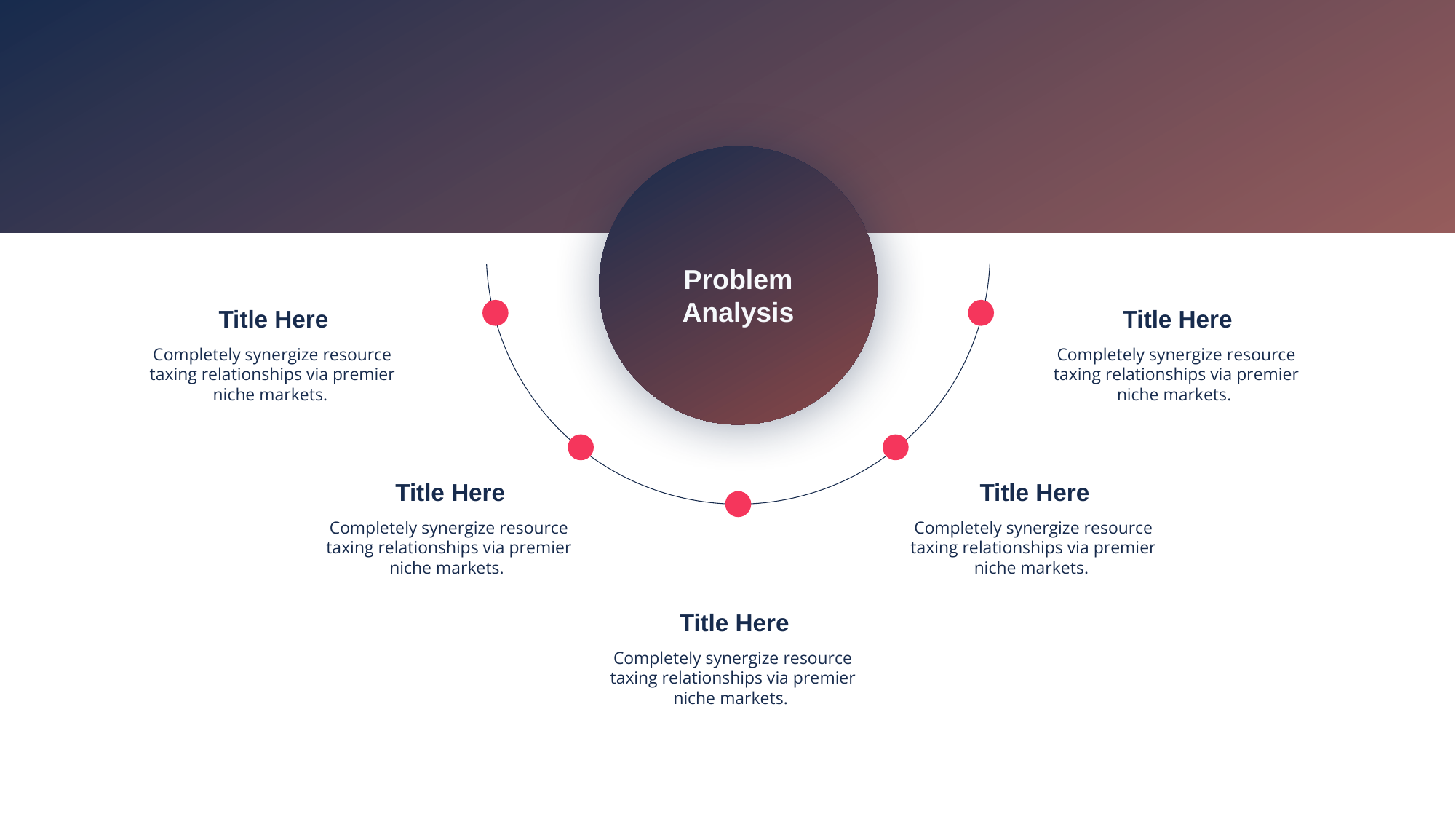

Problem Analysis
Title Here
Title Here

Completely synergize resource taxing relationships via premier niche markets.
Completely synergize resource taxing relationships via premier niche markets.

Title Here
Title Here

Completely synergize resource taxing relationships via premier niche markets.
Completely synergize resource taxing relationships via premier niche markets.
Title Here
Completely synergize resource taxing relationships via premier niche markets.